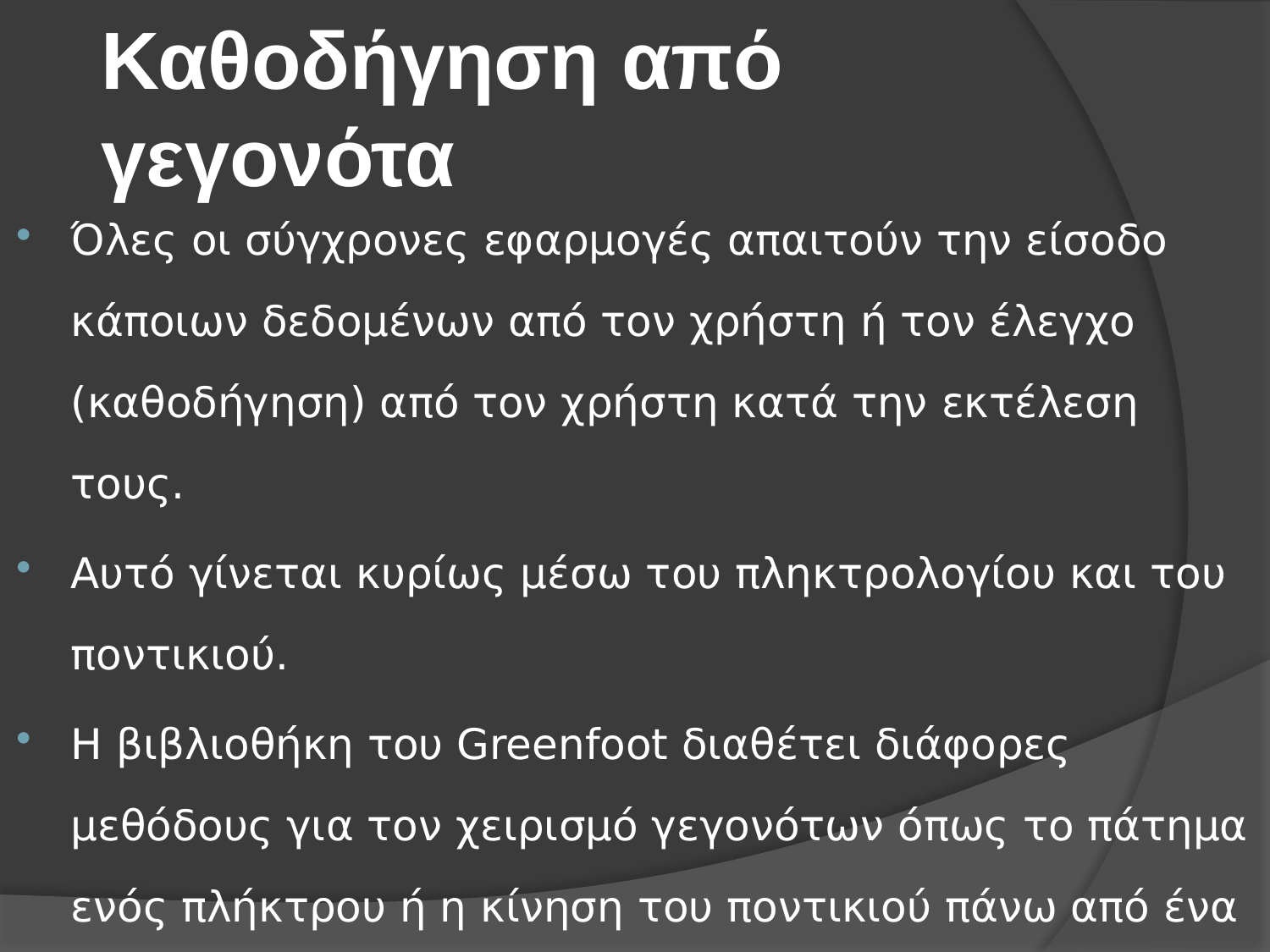

# Καθοδήγηση από γεγονότα
Όλες οι σύγχρονες εφαρμογές απαιτούν την είσοδο κάποιων δεδομένων από τον χρήστη ή τον έλεγχο (καθοδήγηση) από τον χρήστη κατά την εκτέλεση τους.
Αυτό γίνεται κυρίως μέσω του πληκτρολογίου και του ποντικιού.
H βιβλιοθήκη του Greenfoot διαθέτει διάφορες μεθόδους για τον χειρισμό γεγονότων όπως το πάτημα ενός πλήκτρου ή η κίνηση του ποντικιού πάνω από ένα αντικείμενο.